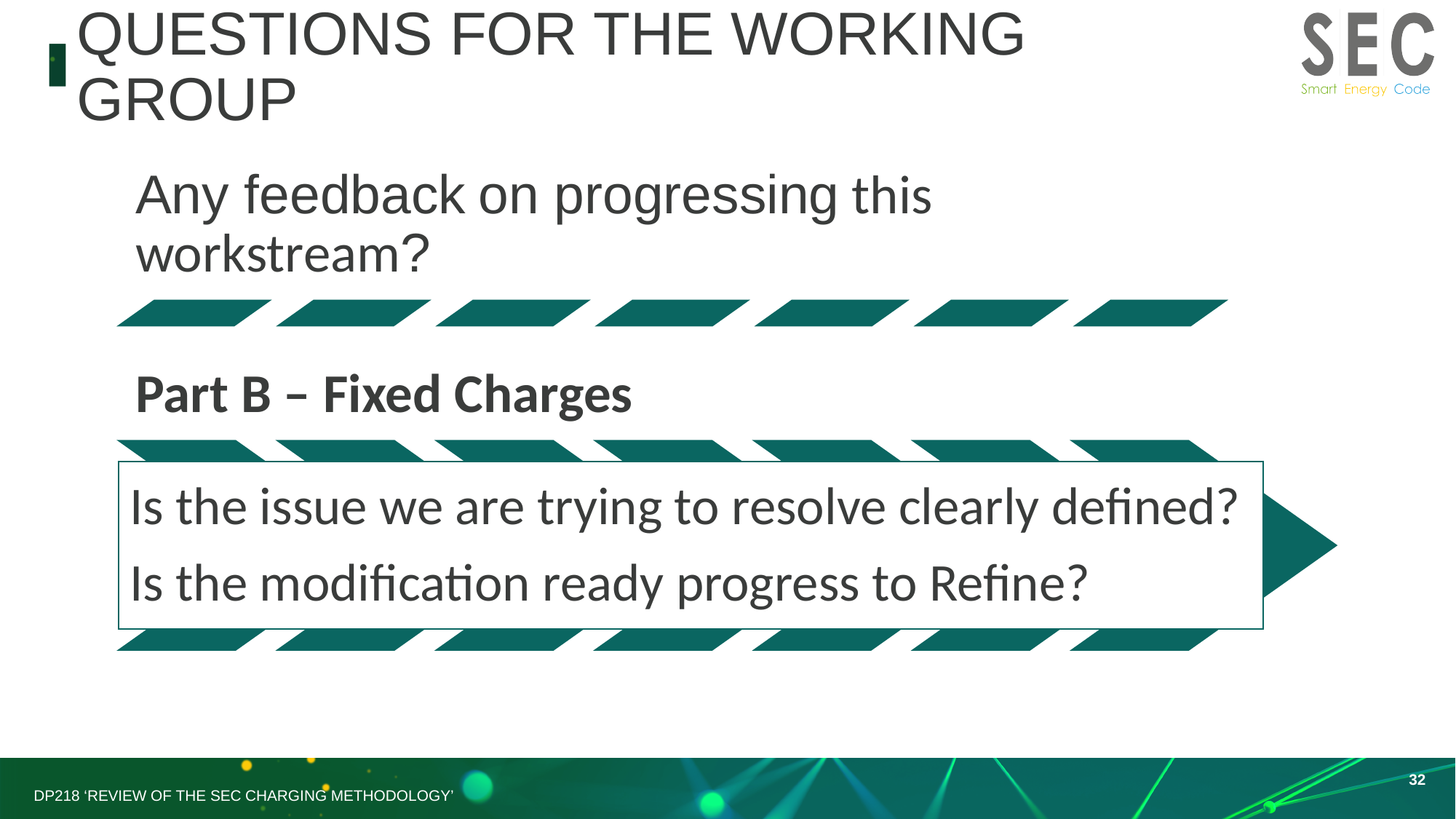

# Questions for the Working Group
Any feedback on progressing this workstream?
Part B – Fixed Charges
Is the issue we are trying to resolve clearly defined?
Is the modification ready progress to Refine?
32
DP218 ‘Review of the SEC Charging Methodology’